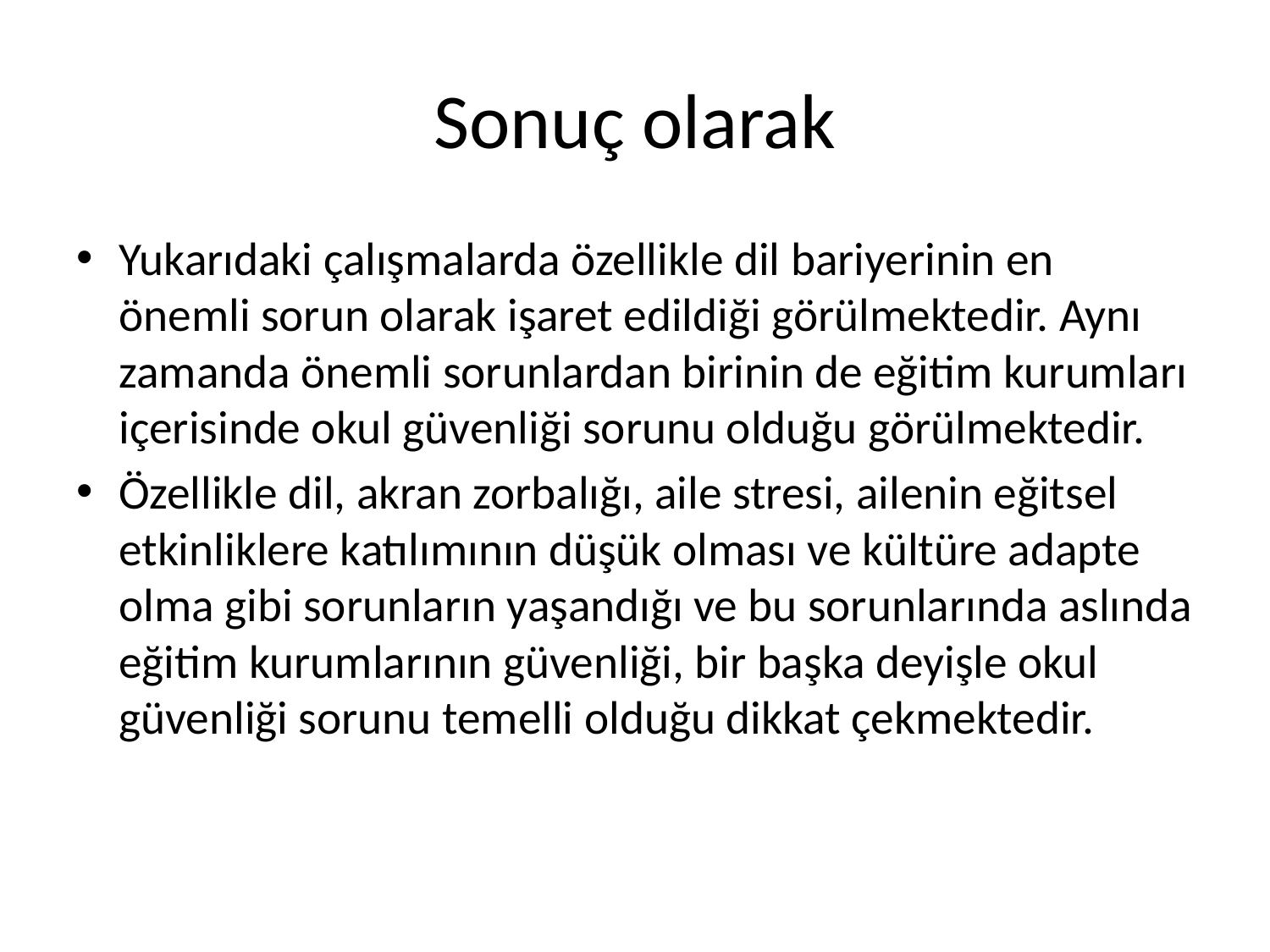

# Sonuç olarak
Yukarıdaki çalışmalarda özellikle dil bariyerinin en önemli sorun olarak işaret edildiği görülmektedir. Aynı zamanda önemli sorunlardan birinin de eğitim kurumları içerisinde okul güvenliği sorunu olduğu görülmektedir.
Özellikle dil, akran zorbalığı, aile stresi, ailenin eğitsel etkinliklere katılımının düşük olması ve kültüre adapte olma gibi sorunların yaşandığı ve bu sorunlarında aslında eğitim kurumlarının güvenliği, bir başka deyişle okul güvenliği sorunu temelli olduğu dikkat çekmektedir.